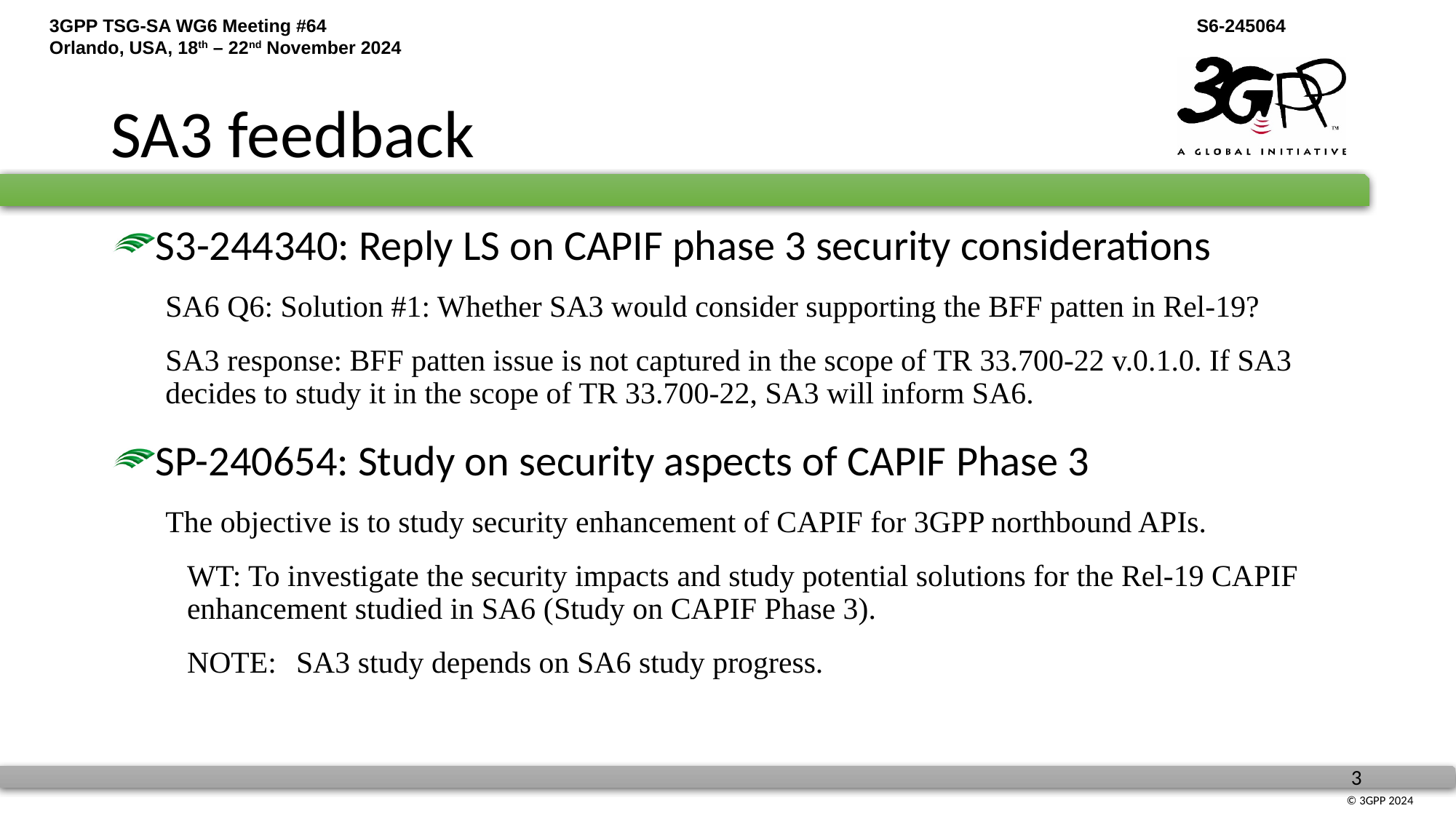

# SA3 feedback
S3-244340: Reply LS on CAPIF phase 3 security considerations
SA6 Q6: Solution #1: Whether SA3 would consider supporting the BFF patten in Rel-19?
SA3 response: BFF patten issue is not captured in the scope of TR 33.700-22 v.0.1.0. If SA3 decides to study it in the scope of TR 33.700-22, SA3 will inform SA6.
SP-240654: Study on security aspects of CAPIF Phase 3
The objective is to study security enhancement of CAPIF for 3GPP northbound APIs.
WT: To investigate the security impacts and study potential solutions for the Rel-19 CAPIF enhancement studied in SA6 (Study on CAPIF Phase 3).
NOTE: 	SA3 study depends on SA6 study progress.